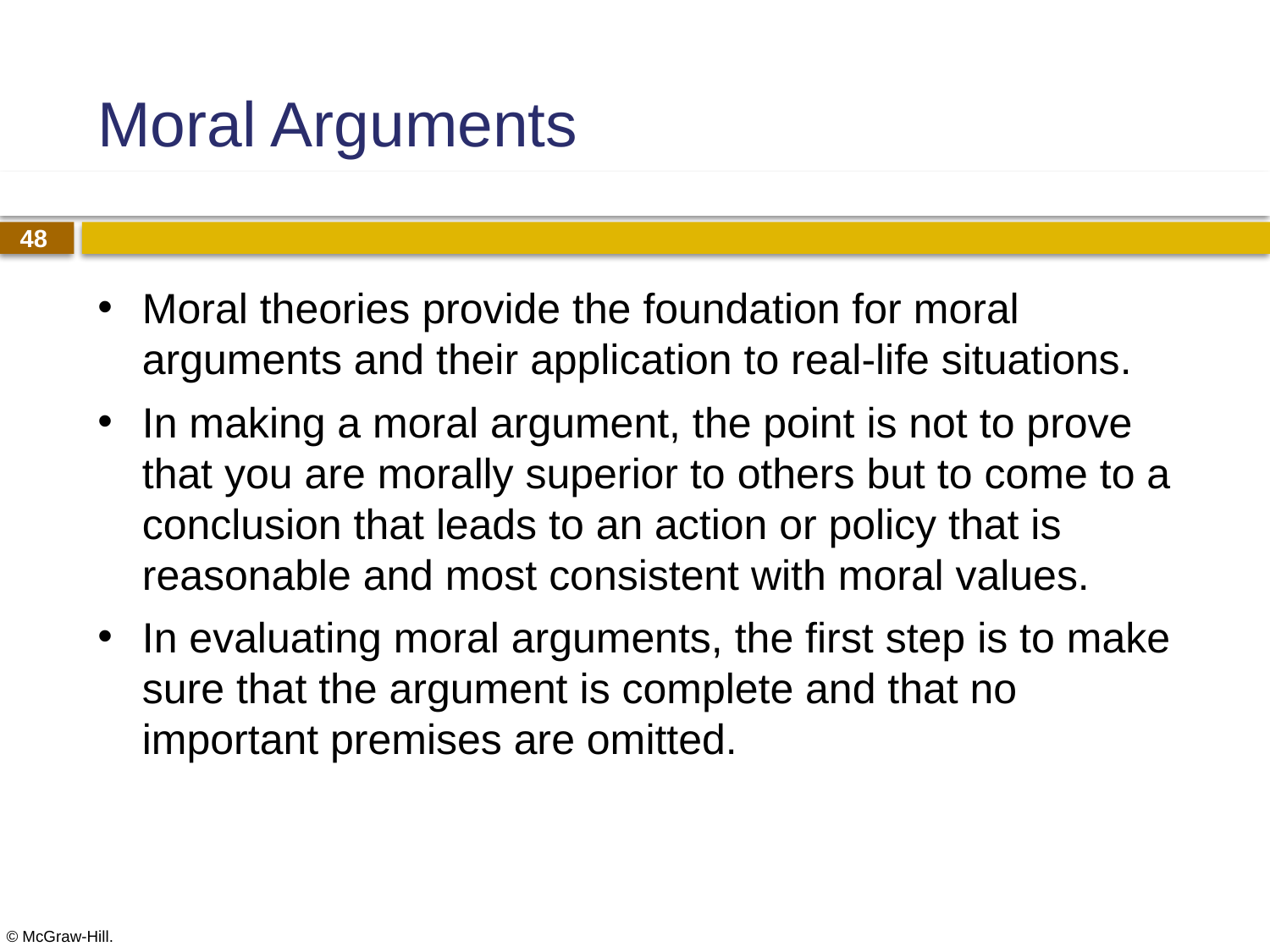

# Moral Arguments
Moral theories provide the foundation for moral arguments and their application to real-life situations.
In making a moral argument, the point is not to prove that you are morally superior to others but to come to a conclusion that leads to an action or policy that is reasonable and most consistent with moral values.
In evaluating moral arguments, the first step is to make sure that the argument is complete and that no important premises are omitted.